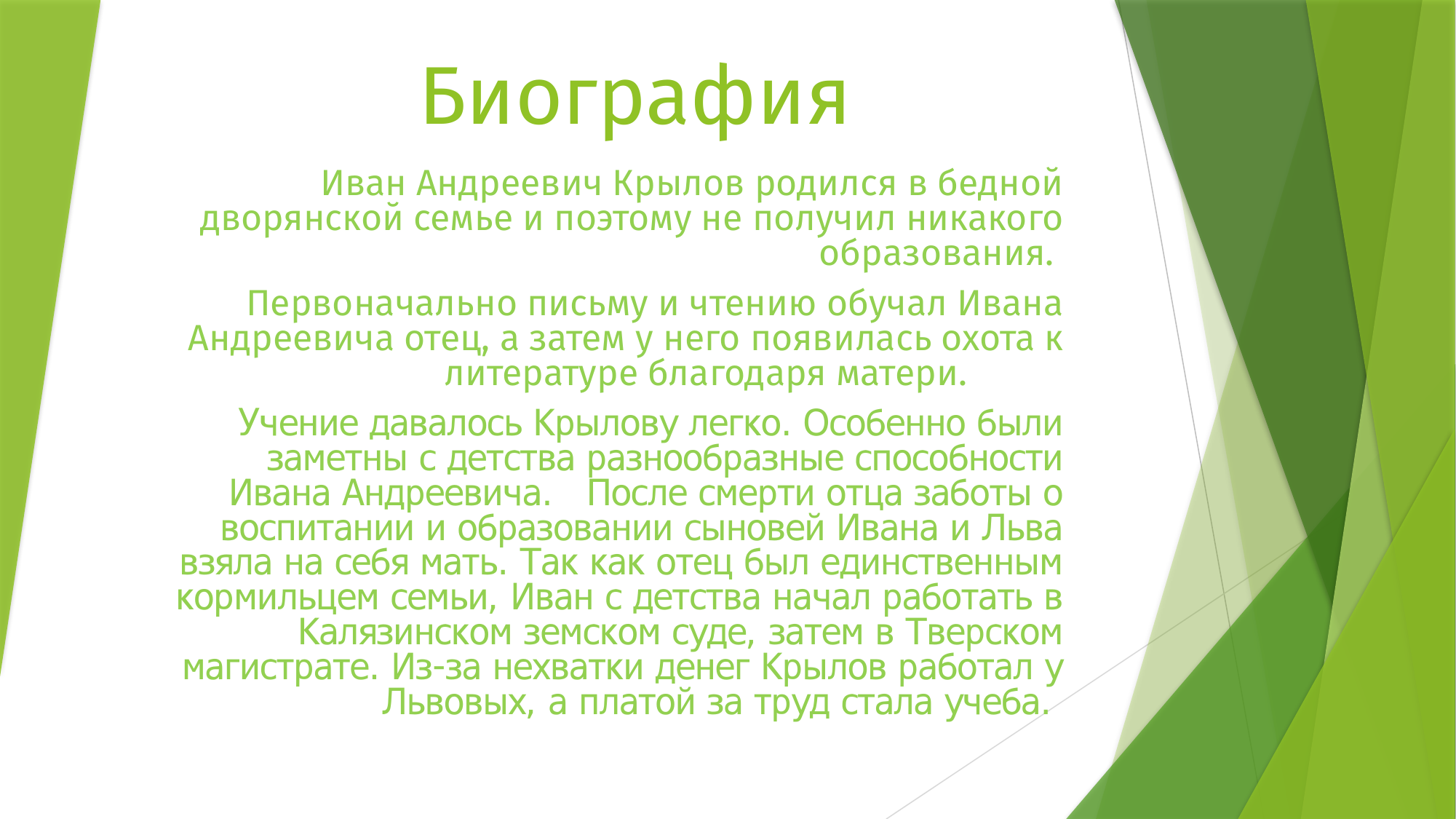

# Биография
Иван Андреевич Крылов родился в бедной дворянской семье и поэтому не получил никакого образования.
     Первоначально письму и чтению обучал Ивана Андреевича отец, а затем у него появилась охота к литературе благодаря матери.
       Учение давалось Крылову легко. Особенно были заметны с детства разнообразные способности Ивана Андреевича.   После смерти отца заботы о воспитании и образовании сыновей Ивана и Льва взяла на себя мать. Так как отец был единственным кормильцем семьи, Иван с детства начал работать в Калязинском земском суде, затем в Тверском магистрате. Из-за нехватки денег Крылов работал у Львовых, а платой за труд стала учеба.